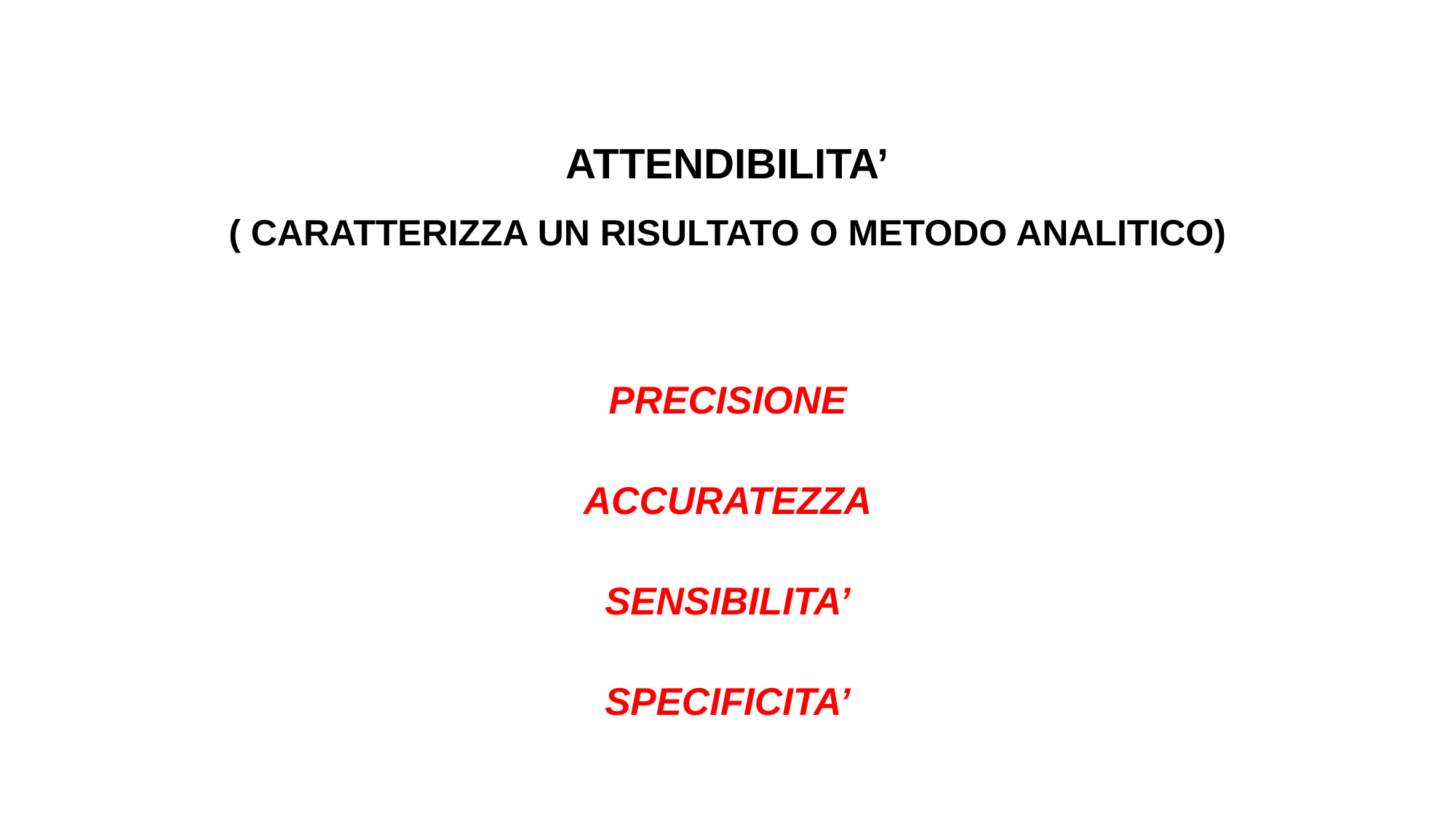

# ATTENDIBILITA’ ( CARATTERIZZA UN RISULTATO O METODO ANALITICO)

PRECISIONE
ACCURATEZZA
SENSIBILITA’
SPECIFICITA’